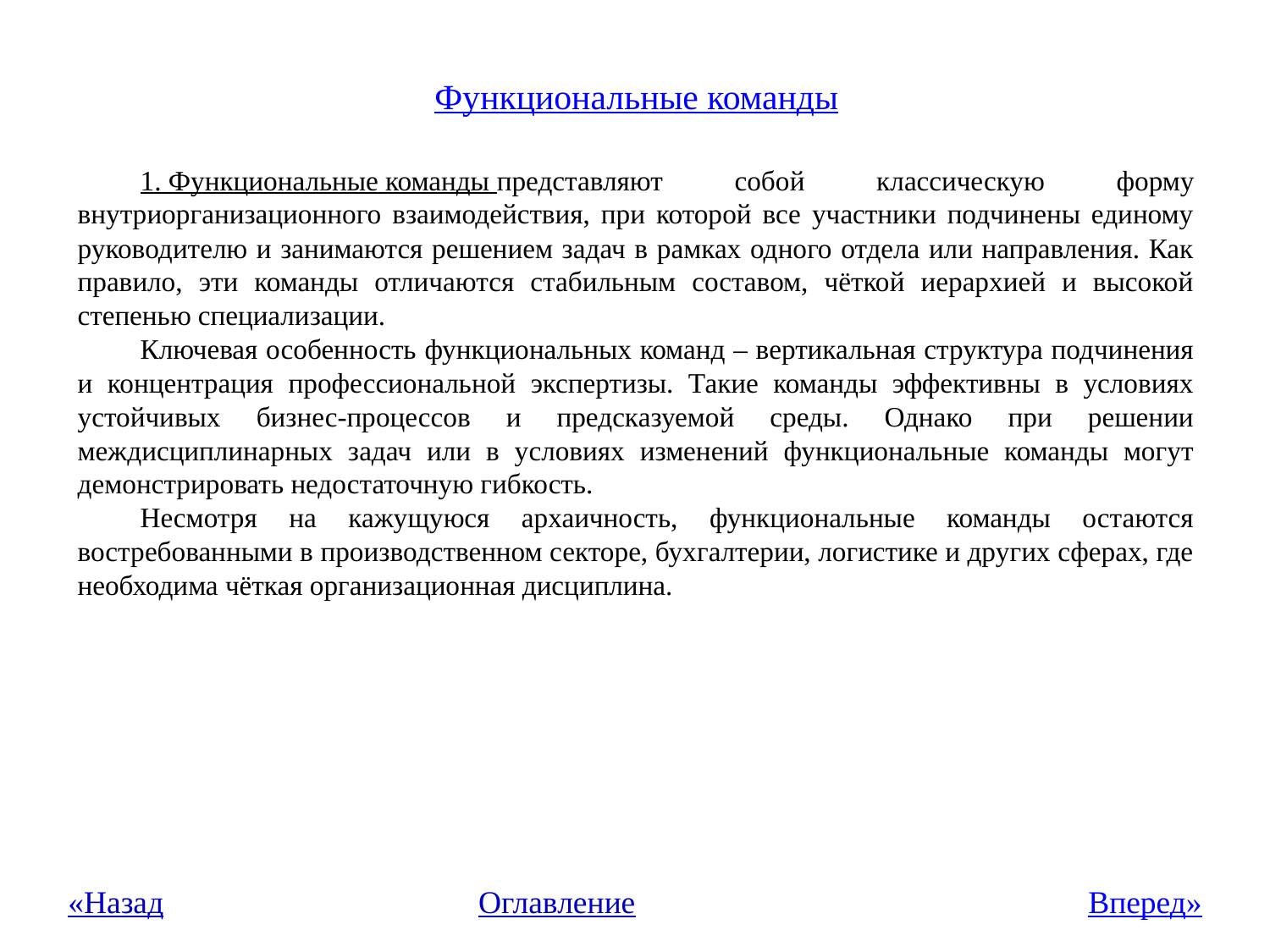

# Функциональные команды
1. Функциональные команды представляют собой классическую форму внутриорганизационного взаимодействия, при которой все участники подчинены единому руководителю и занимаются решением задач в рамках одного отдела или направления. Как правило, эти команды отличаются стабильным составом, чёткой иерархией и высокой степенью специализации.
Ключевая особенность функциональных команд – вертикальная структура подчинения и концентрация профессиональной экспертизы. Такие команды эффективны в условиях устойчивых бизнес-процессов и предсказуемой среды. Однако при решении междисциплинарных задач или в условиях изменений функциональные команды могут демонстрировать недостаточную гибкость.
Несмотря на кажущуюся архаичность, функциональные команды остаются востребованными в производственном секторе, бухгалтерии, логистике и других сферах, где необходима чёткая организационная дисциплина.

«Назад
Оглавление
Вперед»